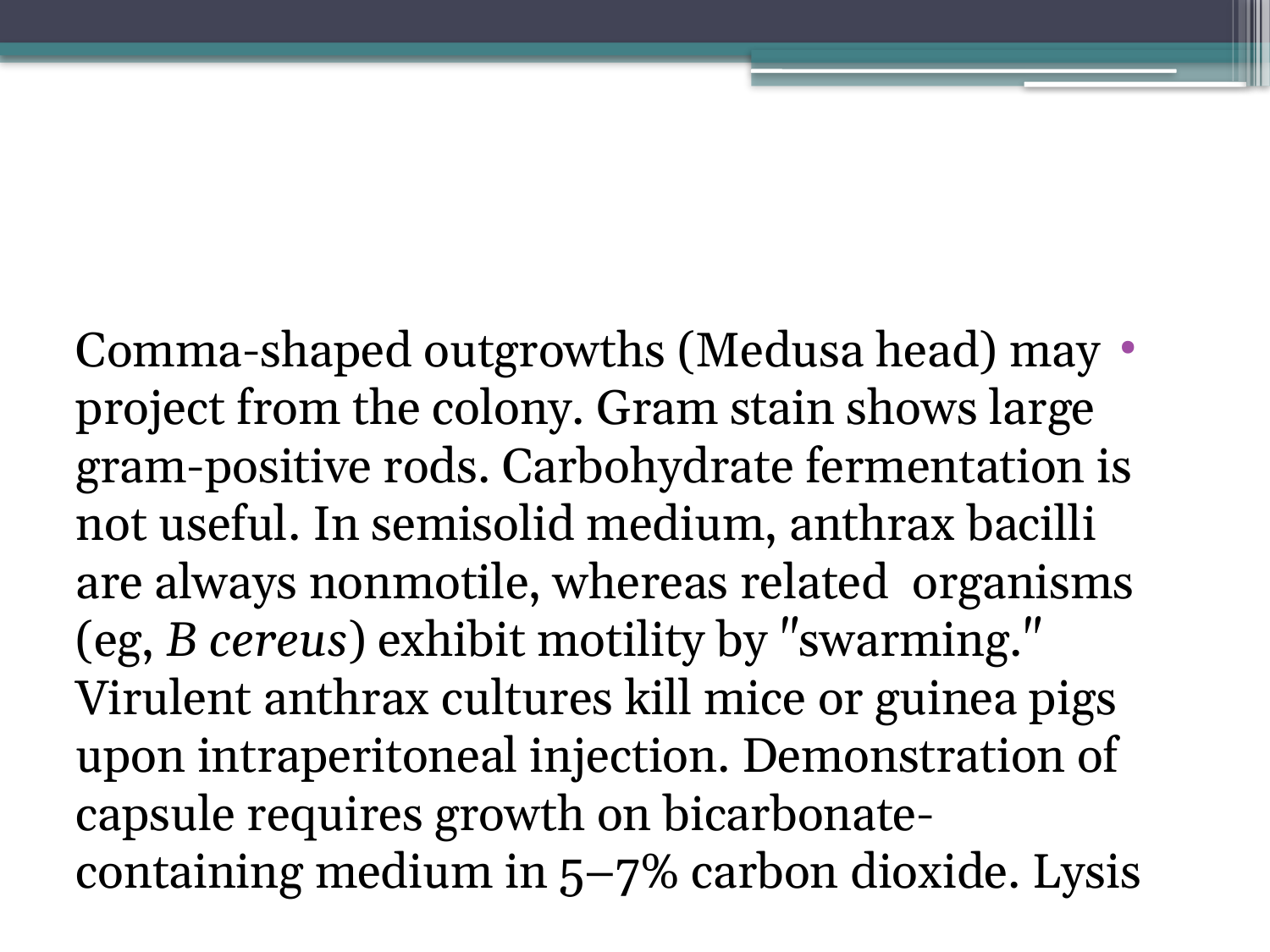

#
Comma-shaped outgrowths (Medusa head) may project from the colony. Gram stain shows large gram-positive rods. Carbohydrate fermentation is not useful. In semisolid medium, anthrax bacilli are always nonmotile, whereas related  organisms (eg, B cereus) exhibit motility by "swarming." Virulent anthrax cultures kill mice or guinea pigs upon intraperitoneal injection. Demonstration of capsule requires growth on bicarbonate-containing medium in 5–7% carbon dioxide. Lysis